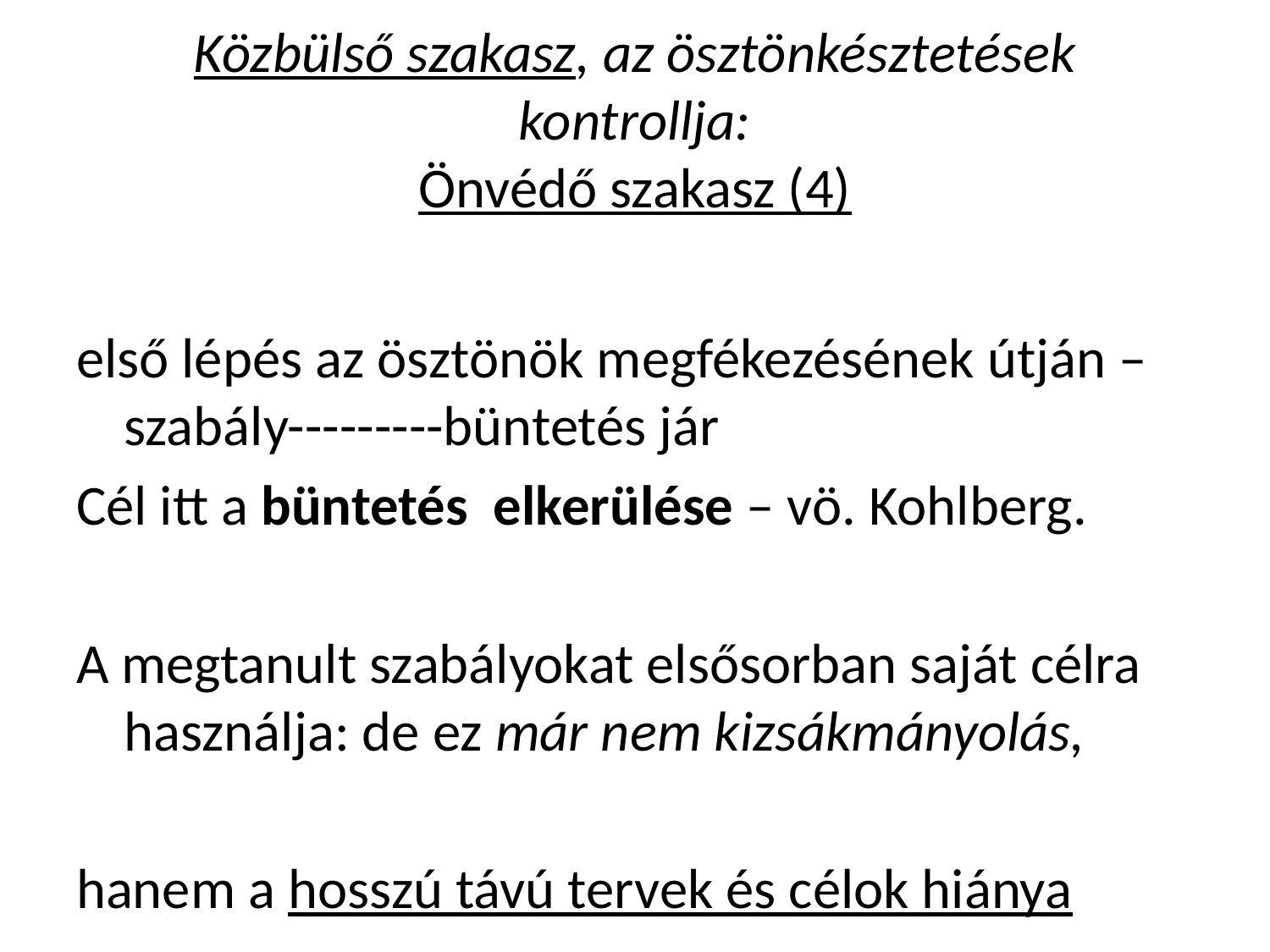

# Közbülső szakasz, az ösztönkésztetések kontrollja: Önvédő szakasz (4)

első lépés az ösztönök megfékezésének útján –szabály---------büntetés jár
Cél itt a büntetés  elkerülése – vö. Kohlberg.

A megtanult szabályokat elsősorban saját célra használja: de ez már nem kizsákmányolás,

hanem a hosszú távú tervek és célok hiánya